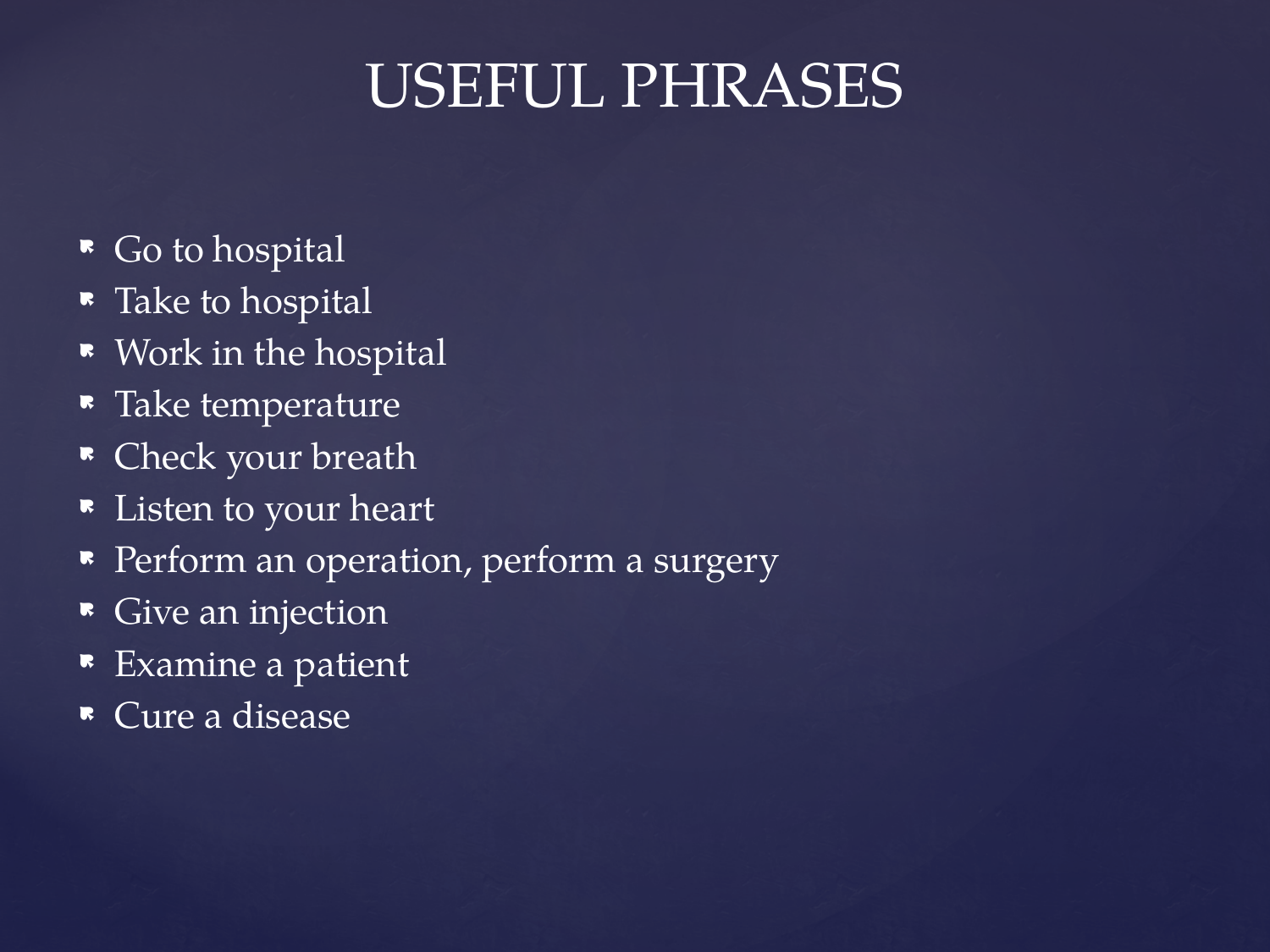

# USEFUL PHRASES
Go to hospital
Take to hospital
Work in the hospital
Take temperature
Check your breath
Listen to your heart
Perform an operation, perform a surgery
Give an injection
Examine a patient
Cure a disease